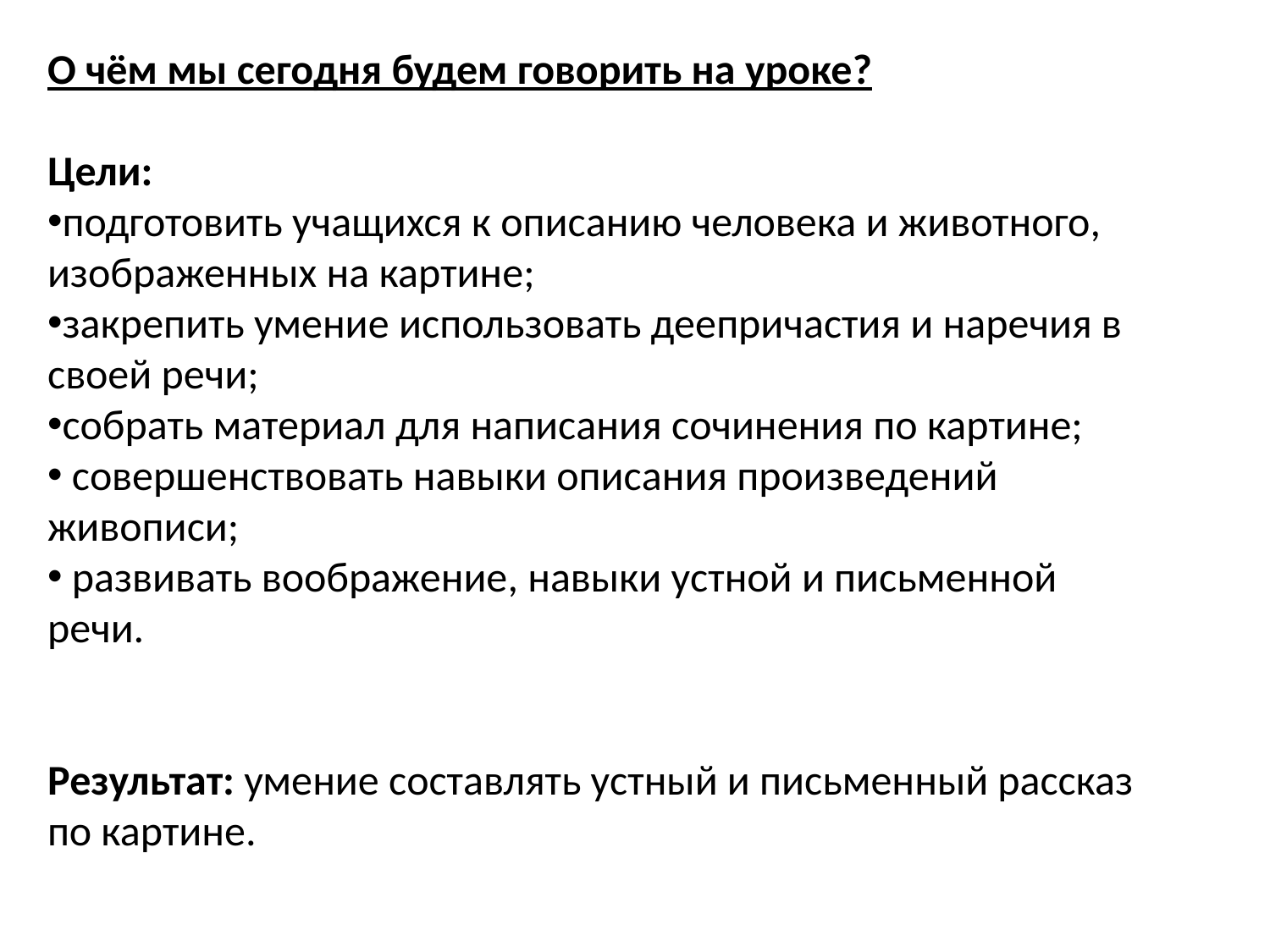

О чём мы сегодня будем говорить на уроке?

Цели:
подготовить учащихся к описанию человека и животного, изображенных на картине;
закрепить умение использовать деепричастия и наречия в своей речи;
собрать материал для написания сочинения по картине;
 совершенствовать навыки описания произведений живописи;
 развивать воображение, навыки устной и письменной речи.

Результат: умение составлять устный и письменный рассказ по картине.